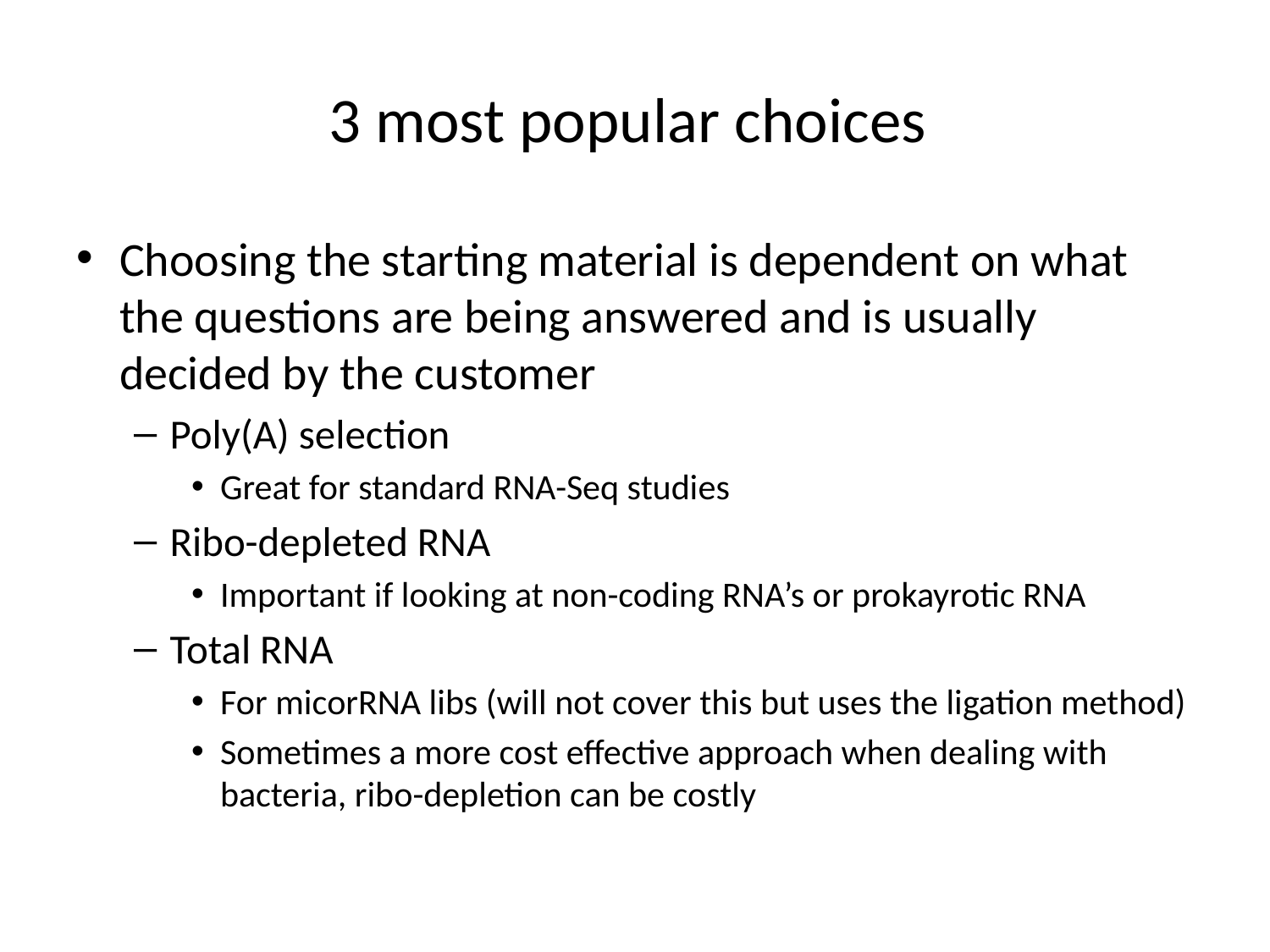

# 3 most popular choices
Choosing the starting material is dependent on what the questions are being answered and is usually decided by the customer
Poly(A) selection
Great for standard RNA-Seq studies
Ribo-depleted RNA
Important if looking at non-coding RNA’s or prokayrotic RNA
Total RNA
For micorRNA libs (will not cover this but uses the ligation method)
Sometimes a more cost effective approach when dealing with bacteria, ribo-depletion can be costly